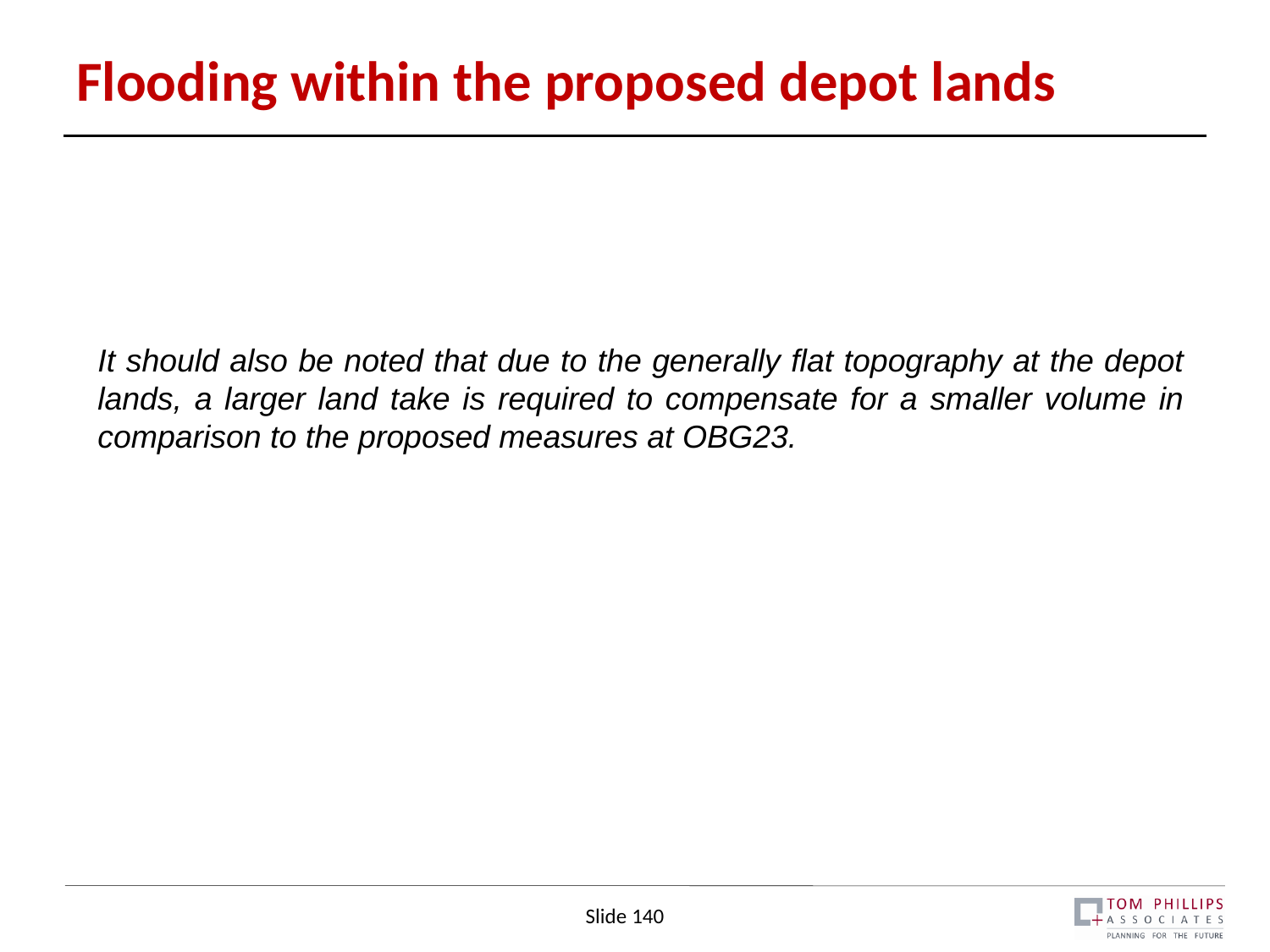

# Flooding within the proposed depot lands

It should also be noted that due to the generally flat topography at the depot lands, a larger land take is required to compensate for a smaller volume in comparison to the proposed measures at OBG23.